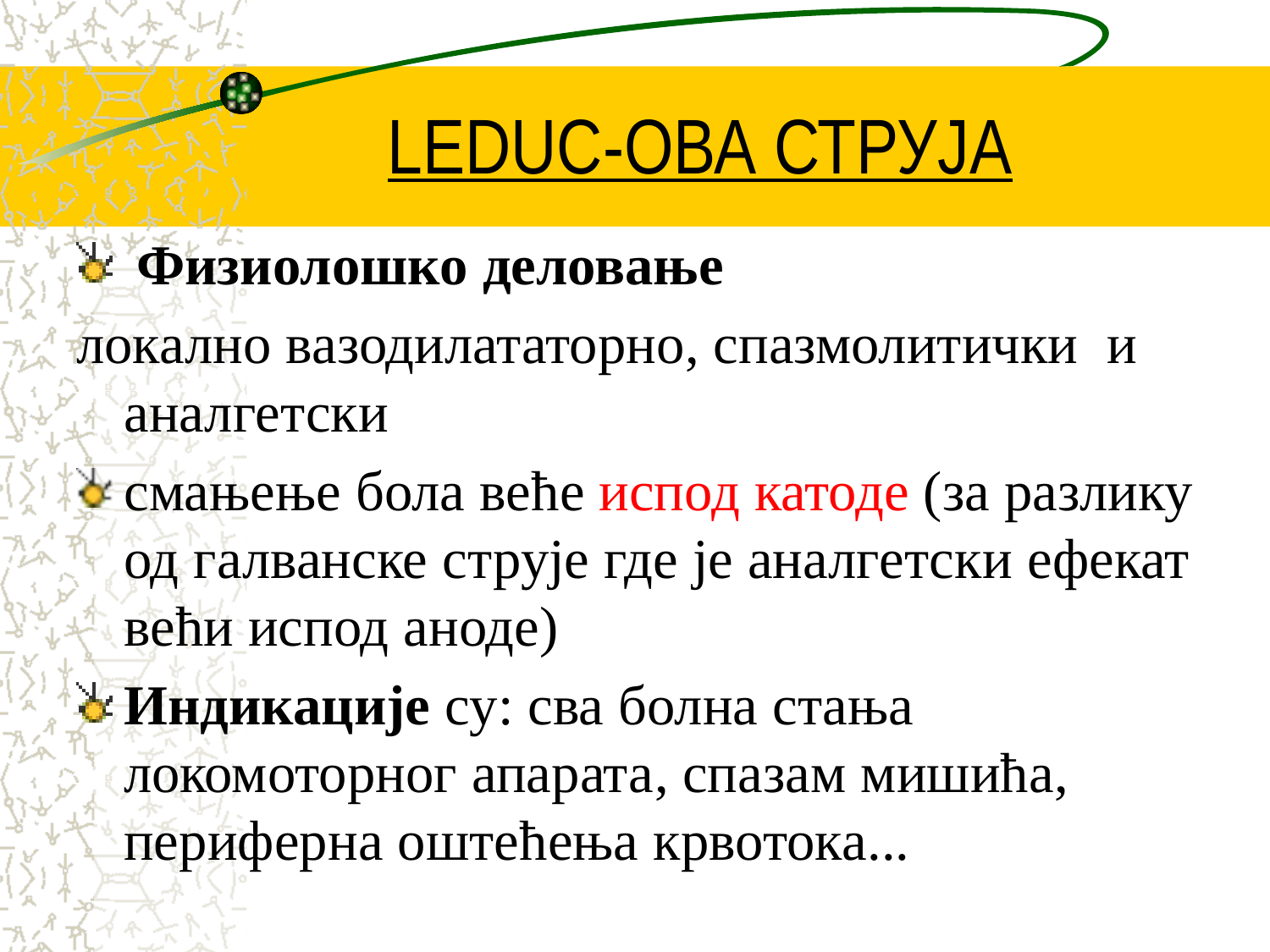

# LEDUC-ОВА СТРУЈА
 Физиолошко деловање
локално вазодилататорно, спазмолитички  и аналгетски
смањење бола веће испод катоде (за разлику од галванске струје где је аналгетски ефекат већи испод аноде)
Индикације су: сва болна стања локомоторног апарата, спазам мишића,  периферна оштећења крвотока...